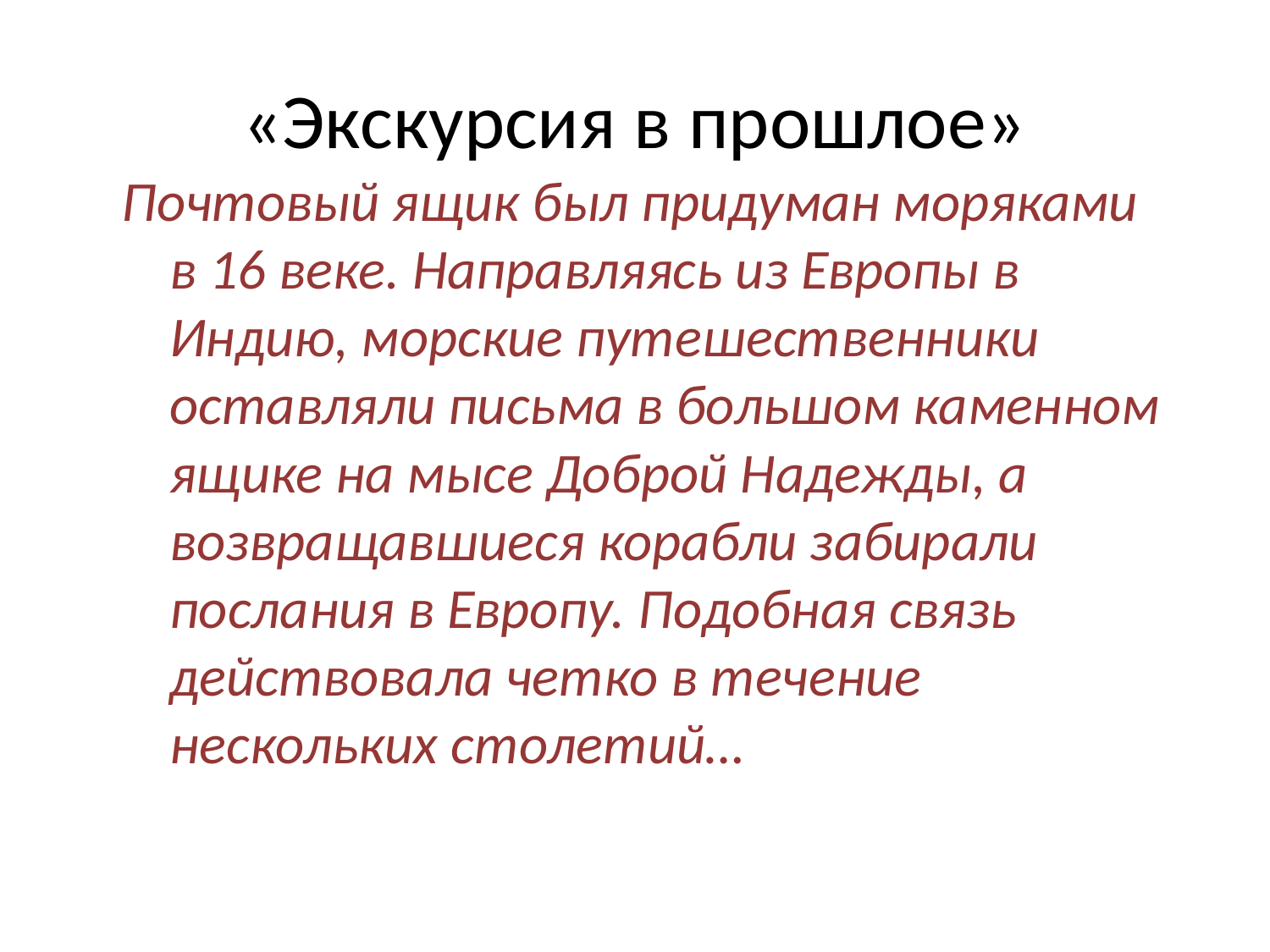

# «Экскурсия в прошлое»
Почтовый ящик был придуман моряками в 16 веке. Направляясь из Европы в Индию, морские путешественники оставляли письма в большом каменном ящике на мысе Доброй Надежды, а возвращавшиеся корабли забирали послания в Европу. Подобная связь действовала четко в течение нескольких столетий…